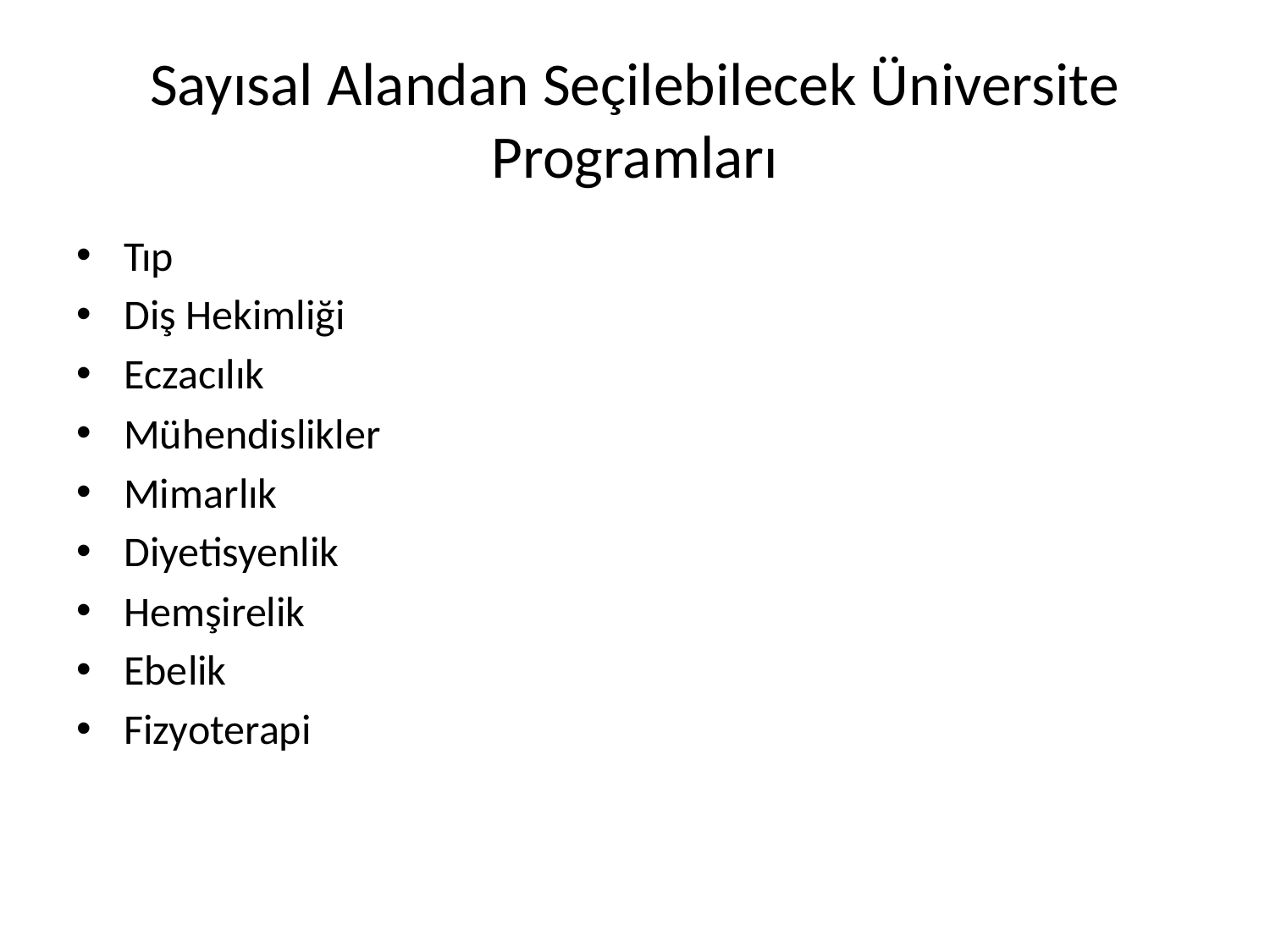

# Sayısal Alandan Seçilebilecek Üniversite Programları
Tıp
Diş Hekimliği
Eczacılık
Mühendislikler
Mimarlık
Diyetisyenlik
Hemşirelik
Ebelik
Fizyoterapi